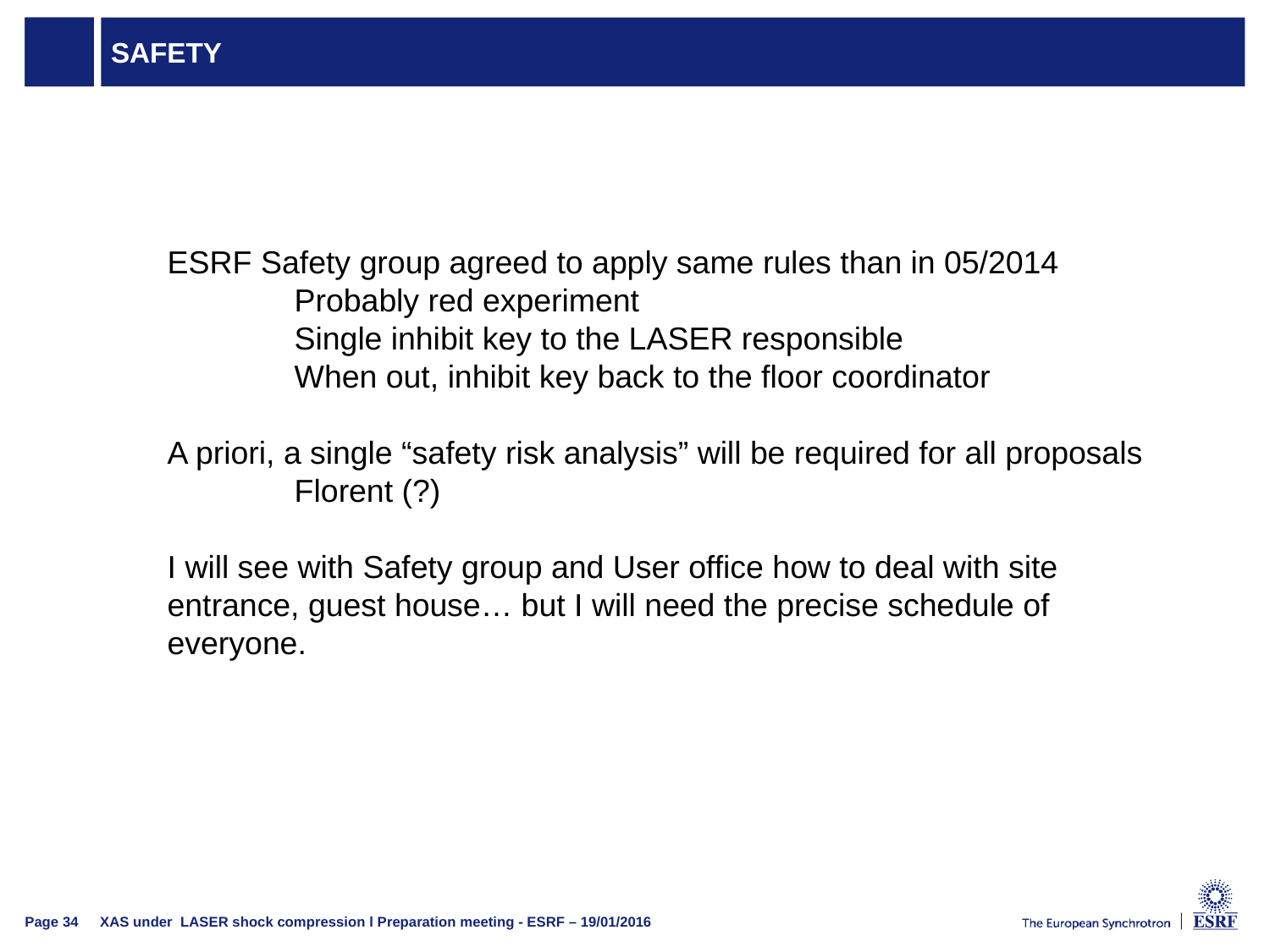

# safety
ESRF Safety group agreed to apply same rules than in 05/2014
	Probably red experiment
	Single inhibit key to the LASER responsible
	When out, inhibit key back to the floor coordinator

A priori, a single “safety risk analysis” will be required for all proposals
	Florent (?)

I will see with Safety group and User office how to deal with site entrance, guest house… but I will need the precise schedule of everyone.
XAS under  LASER shock compression l Preparation meeting - ESRF – 19/01/2016
Page 34